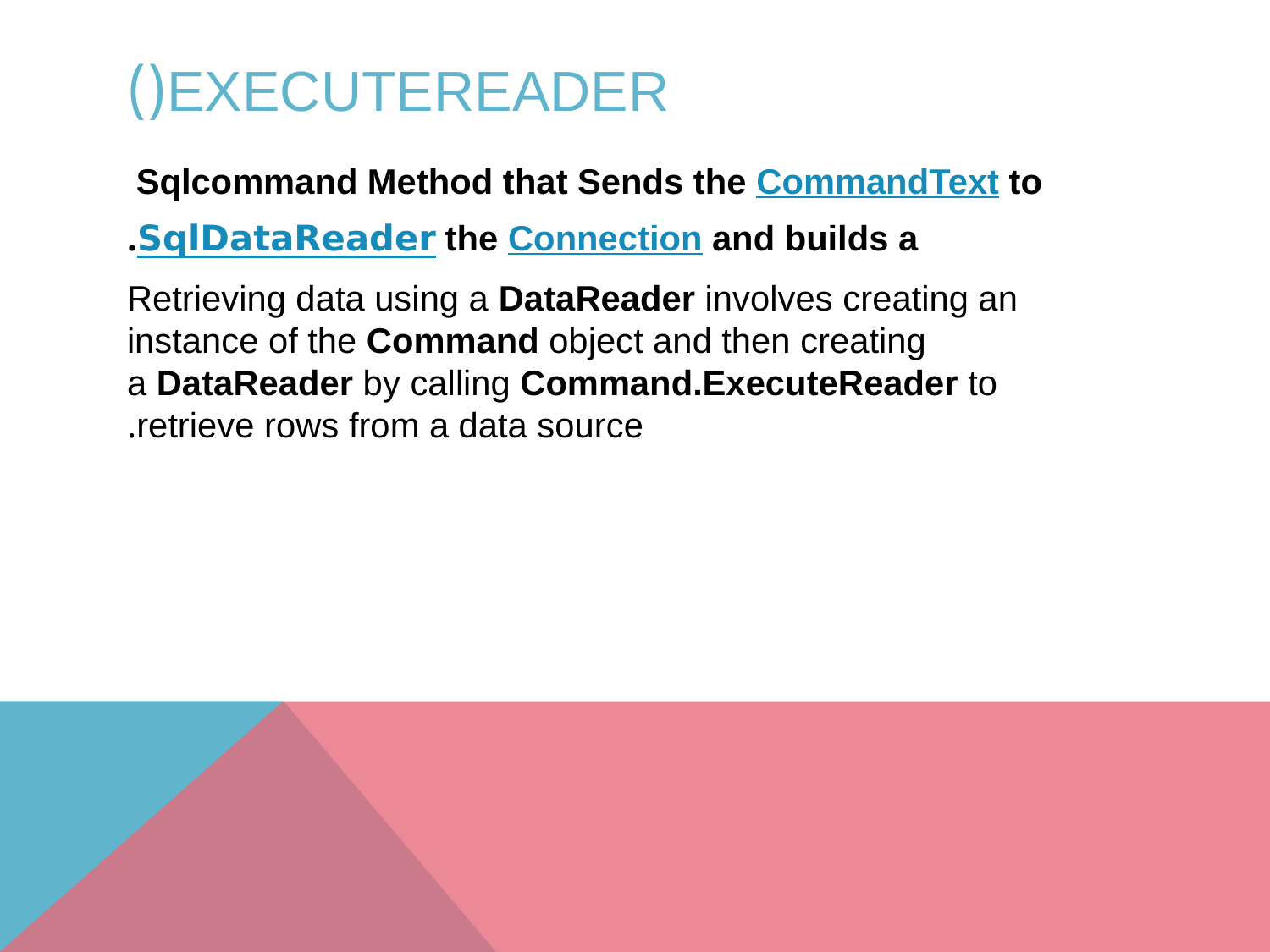

# ExecuteReader()
Sqlcommand Method that Sends the CommandText to
the Connection and builds a SqlDataReader.
Retrieving data using a DataReader involves creating an instance of the Command object and then creating a DataReader by calling Command.ExecuteReader to retrieve rows from a data source.